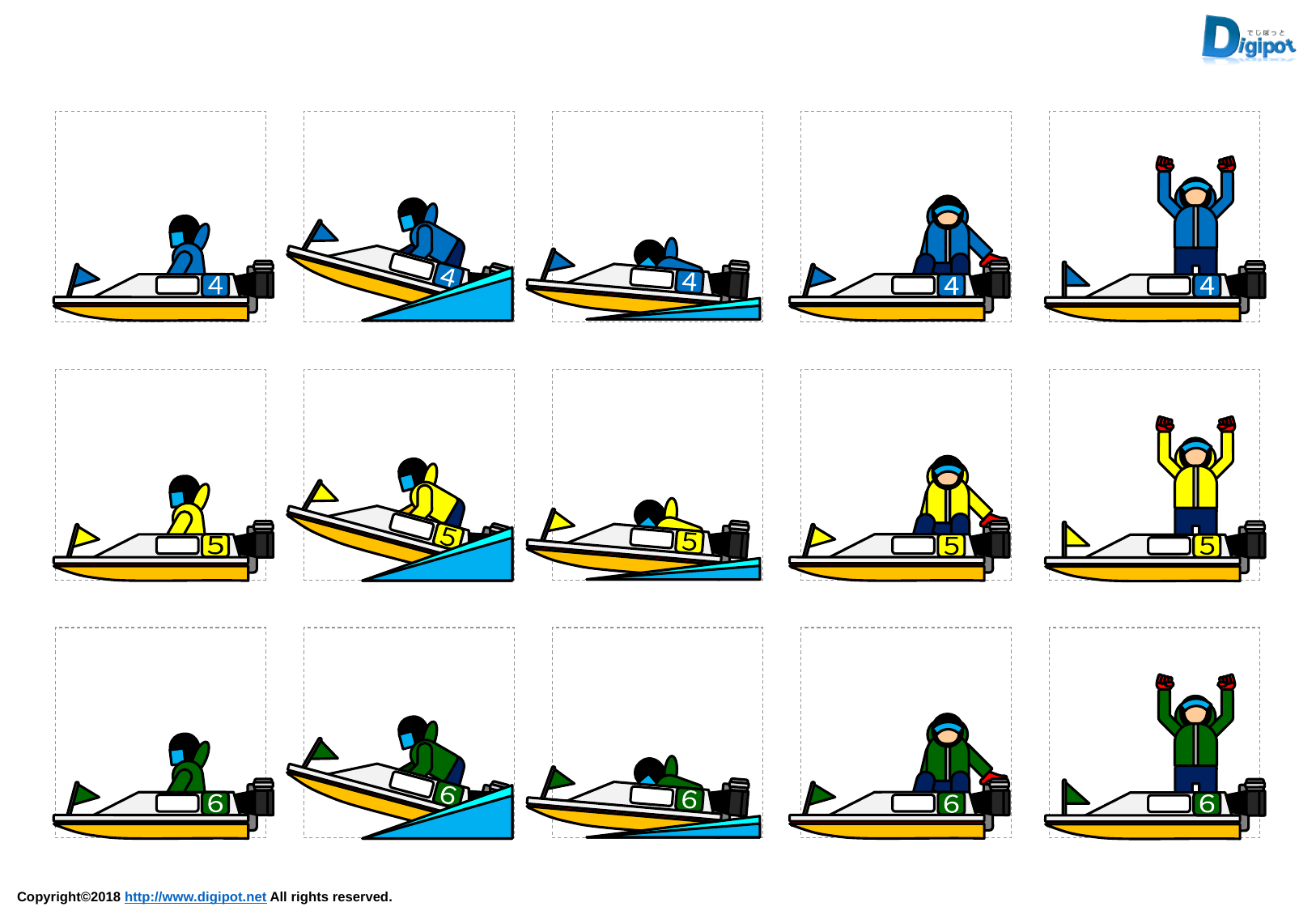

４

４

1
４

４

４

５

５

1
５

５

５

６

６

1
６

６

６